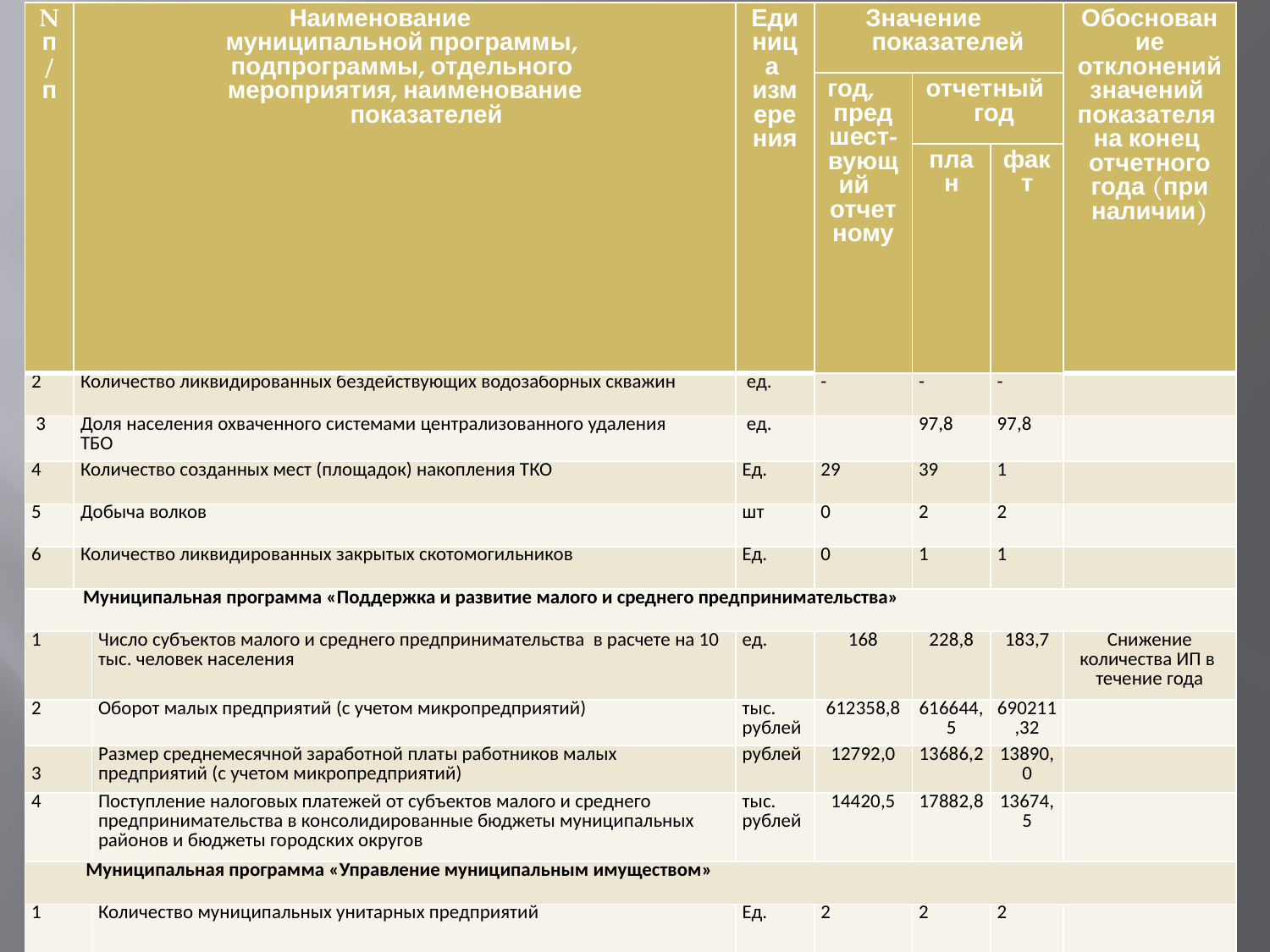

| N п/п | Наименование муниципальной программы, подпрограммы, отдельного мероприятия, наименование показателей |  | Единица измерения | Значение показателей |  |  | Обоснование отклонений значений показателя на конец отчетного года (при наличии) |
| --- | --- | --- | --- | --- | --- | --- | --- |
|  |  |  |  | год, предшест- вующий отчетному | отчетный год |  |  |
|  |  |  |  |  | план | факт |  |
| 2 | Количество ликвидированных бездействующих водозаборных скважин |  | ед. | - | - | - |  |
| 3 | Доля населения охваченного системами централизованного удаления ТБО |  | ед. |  | 97,8 | 97,8 |  |
| 4 | Количество созданных мест (площадок) накопления ТКО |  | Ед. | 29 | 39 | 1 |  |
| 5 | Добыча волков |  | шт | 0 | 2 | 2 |  |
| 6 | Количество ликвидированных закрытых скотомогильников |  | Ед. | 0 | 1 | 1 |  |
| Муниципальная программа «Поддержка и развитие малого и среднего предпринимательства» |  |  |  |  |  |  |  |
| 1 |  | Число субъектов малого и среднего предпринимательства в расчете на 10 тыс. человек населения | ед. | 168 | 228,8 | 183,7 | Снижение количества ИП в течение года |
| 2 |  | Оборот малых предприятий (с учетом микропредприятий) | тыс. рублей | 612358,8 | 616644,5 | 690211,32 |  |
| 3 |  | Размер среднемесячной заработной платы работников малых предприятий (с учетом микропредприятий) | рублей | 12792,0 | 13686,2 | 13890,0 |  |
| 4 |  | Поступление налоговых платежей от субъектов малого и среднего предпринимательства в консолидированные бюджеты муниципальных районов и бюджеты городских округов | тыс. рублей | 14420,5 | 17882,8 | 13674,5 |  |
| Муниципальная программа «Управление муниципальным имуществом» |  |  |  |  |  |  |  |
| 1 |  | Количество муниципальных унитарных предприятий | Ед. | 2 | 2 | 2 |  |
| 2 |  | Доля объектов недвижимости, в отношении которых проведена техническая инвентаризация, в общем количестве объектов недвижимости, учитываемых в реестре муниципального имущества и подлежащих технической инвентаризации | % | 26 | 34 | 16 | Показатель не выполнен в связи с переходом в округ, недвижимое имущество от поселений принято без технической документации |